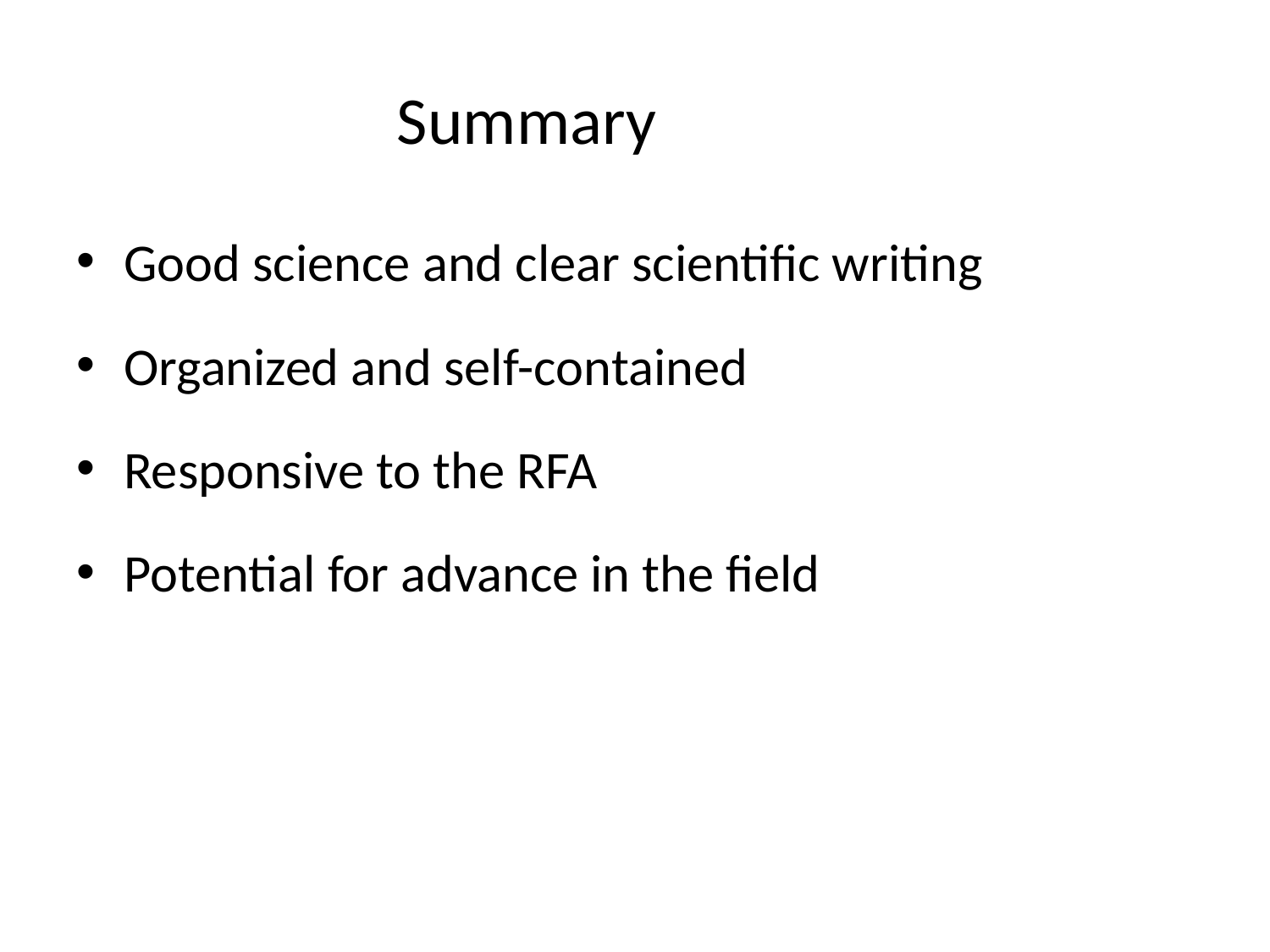

# Summary
Good science and clear scientific writing

Organized and self-contained

Responsive to the RFA

Potential for advance in the field